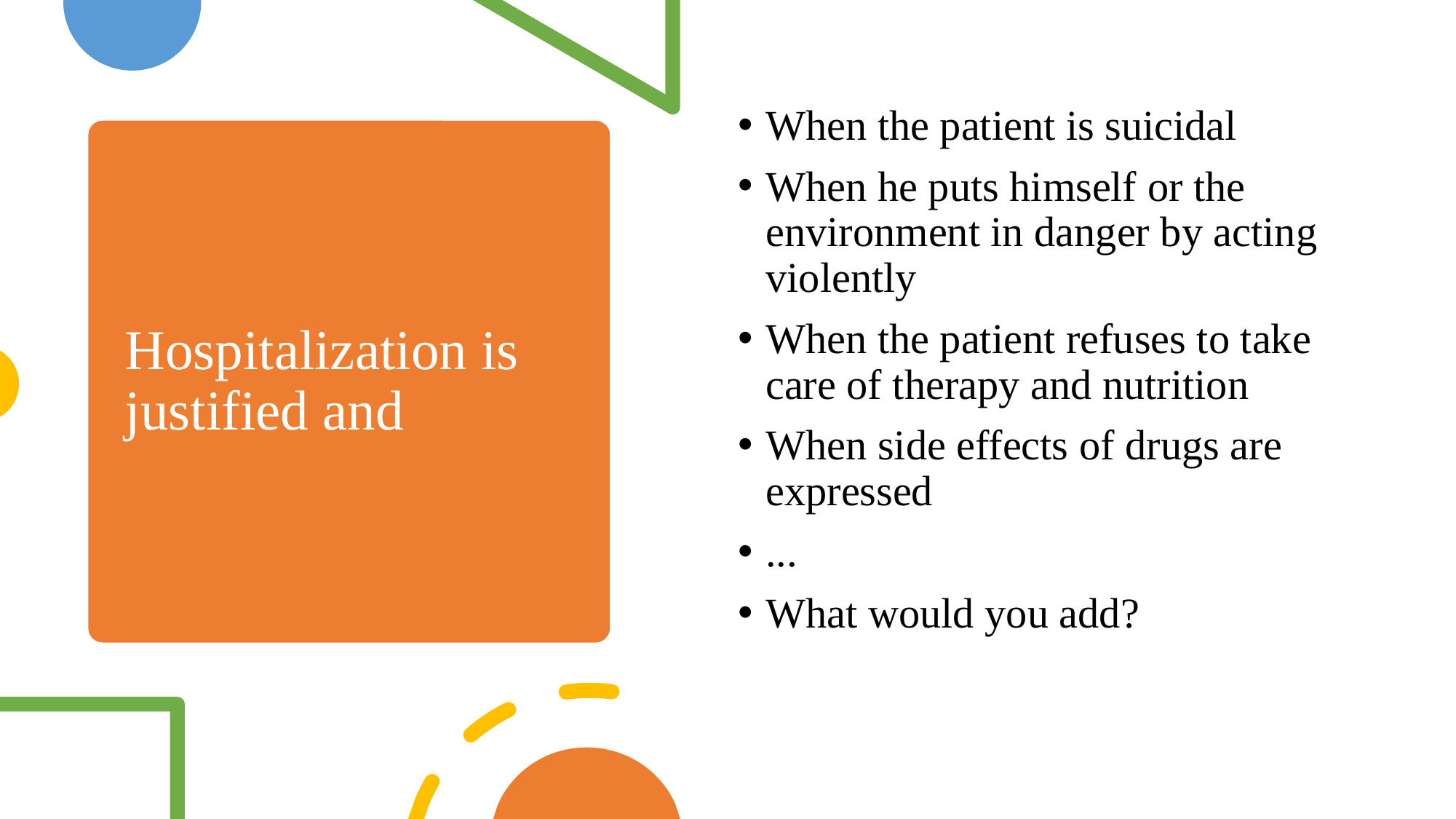

When the patient is suicidal
When he puts himself or the environment in danger by acting violently
When the patient refuses to take care of therapy and nutrition
When side effects of drugs are expressed
...
What would you add?

# Hospitalization is justified and